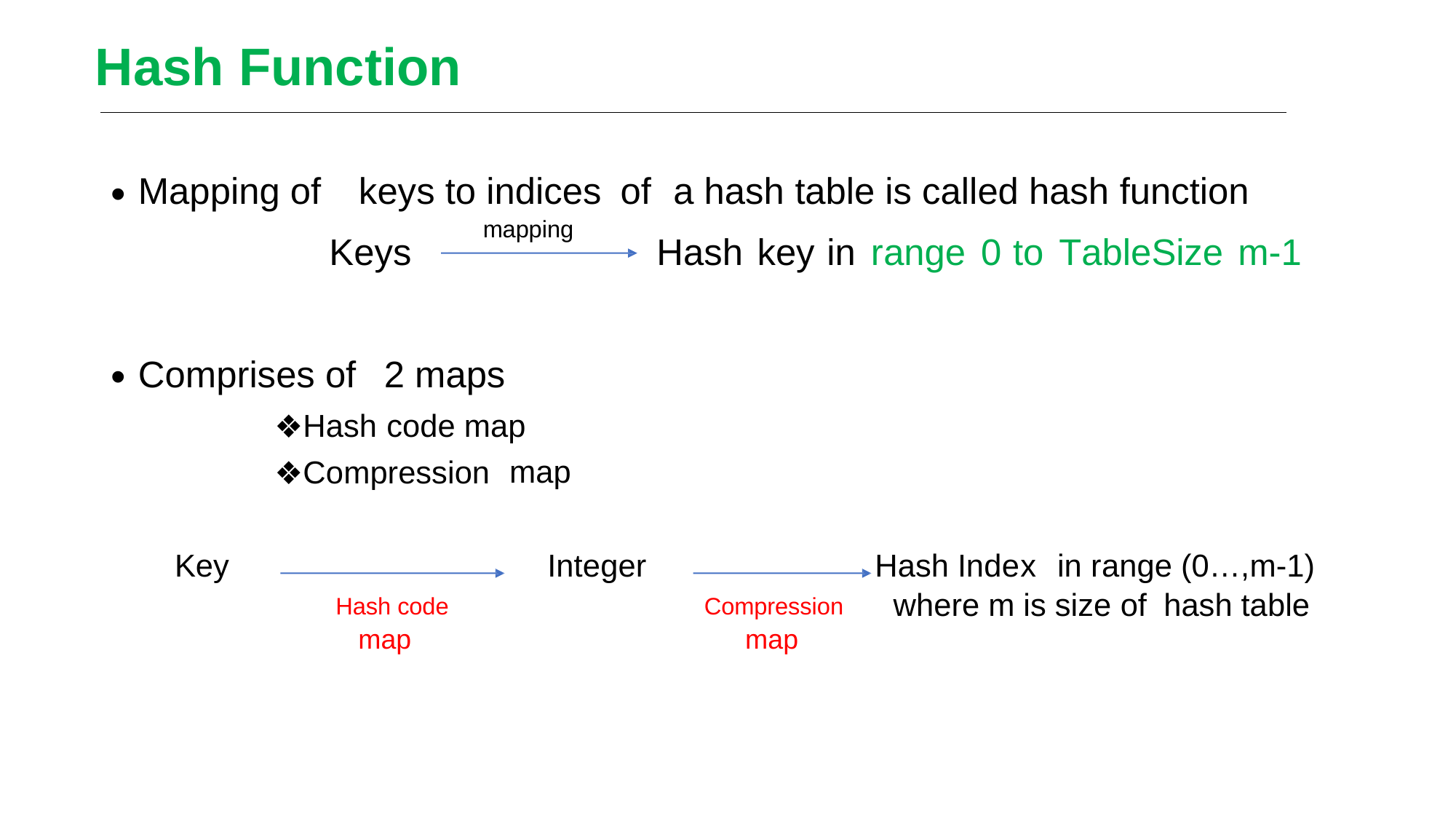

Hash Function

•
Mapping of
keys to indices
of
a hash table is called hash function
mapping
Keys
Hash
key
in
range
0
to
TableSize
m-1

•
Comprises of
2 maps
❖Hash code map
❖Compression
map
Key
Integer
Hash Index
in range (0…,m-1)

where m is size of hash table
Hash code
map
Compression
map